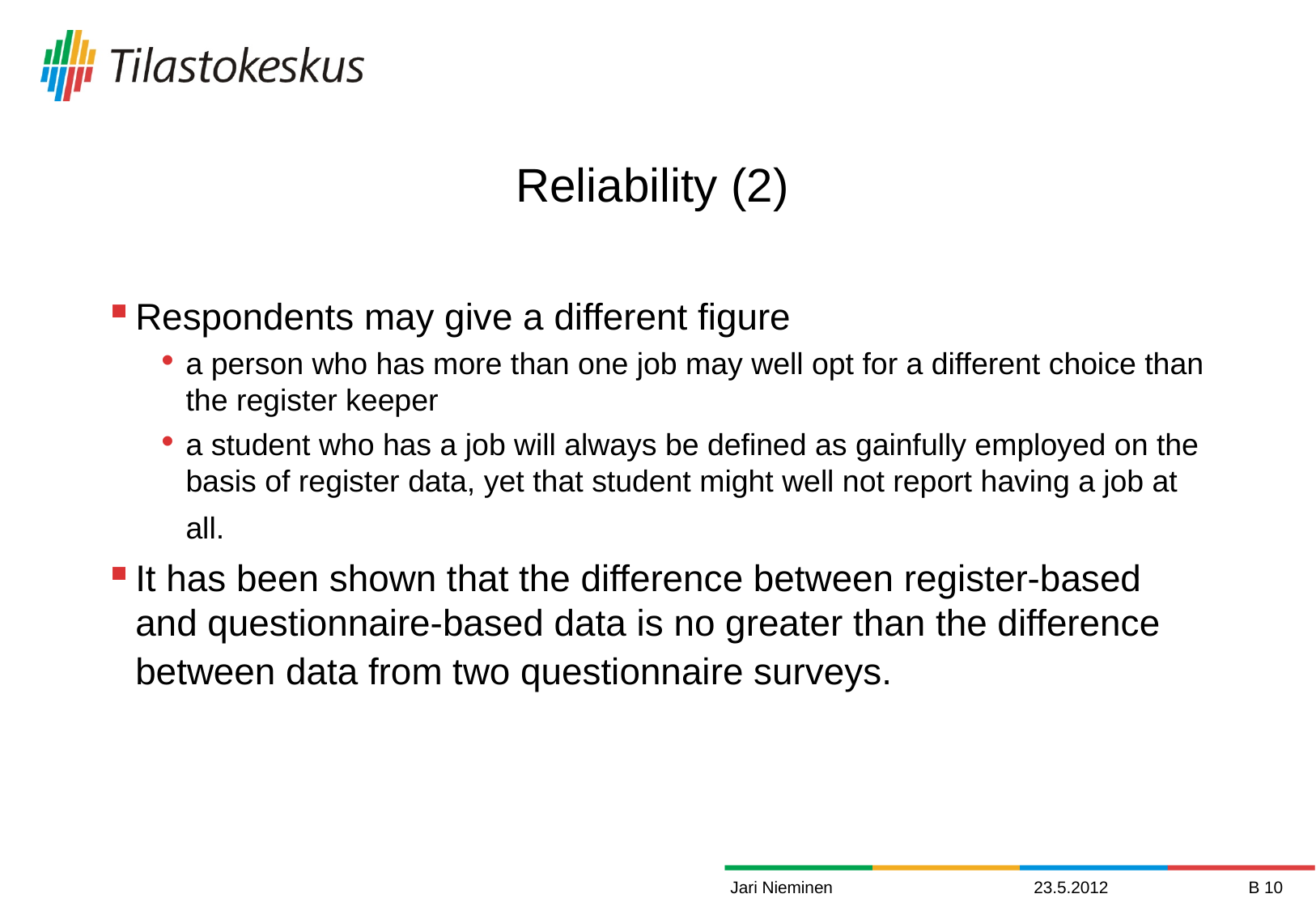

Reliability (2)
Respondents may give a different figure
a person who has more than one job may well opt for a different choice than the register keeper
a student who has a job will always be defined as gainfully employed on the basis of register data, yet that student might well not report having a job at all.
It has been shown that the difference between register-based and questionnaire-based data is no greater than the difference between data from two questionnaire surveys.
Jari Nieminen
23.5.2012
B 10